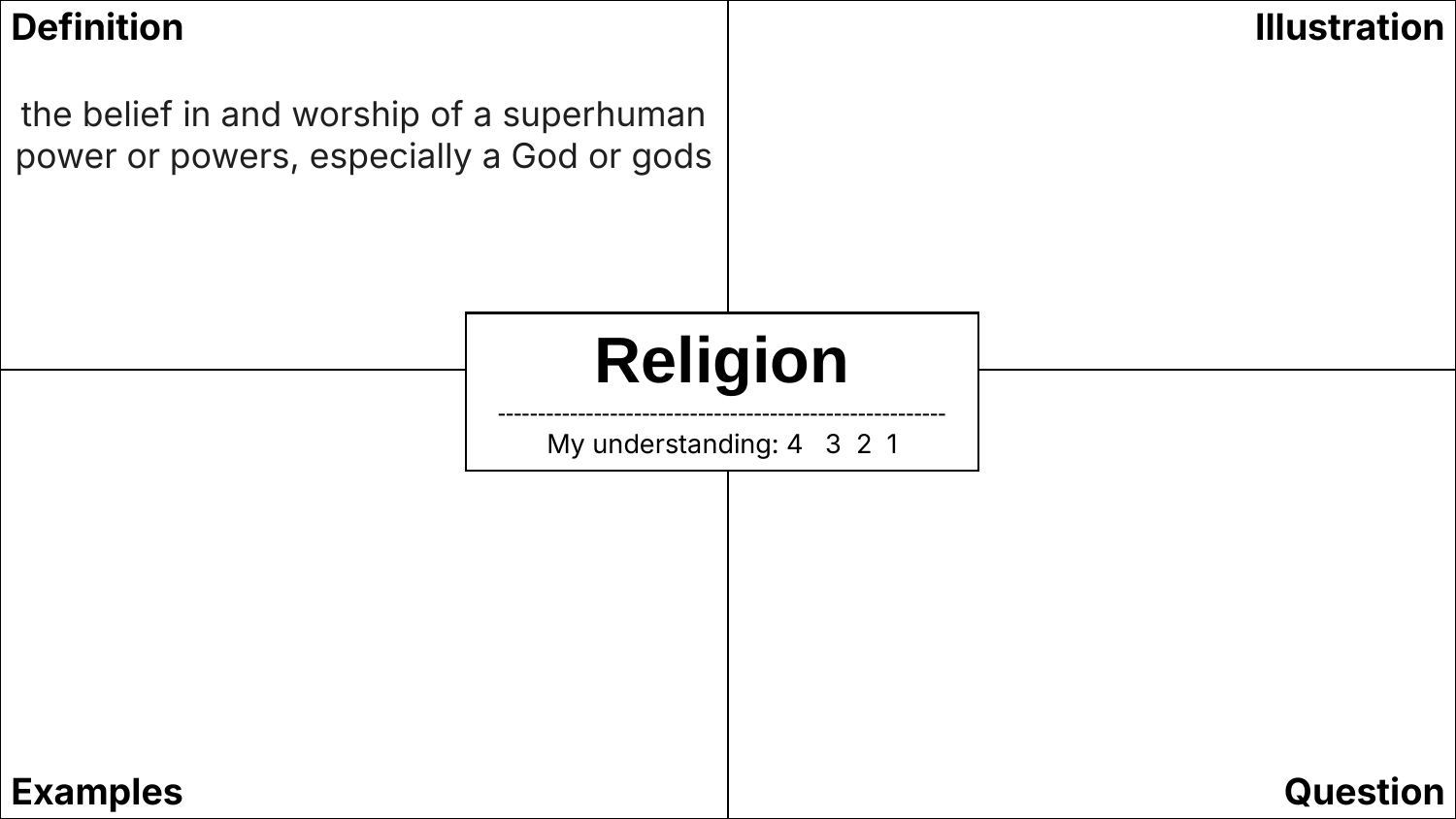

| Definition the belief in and worship of a superhuman power or powers, especially a God or gods | Illustration |
| --- | --- |
| Examples | Question |
Religion
--------------------------------------------------------
My understanding: 4   3  2  1